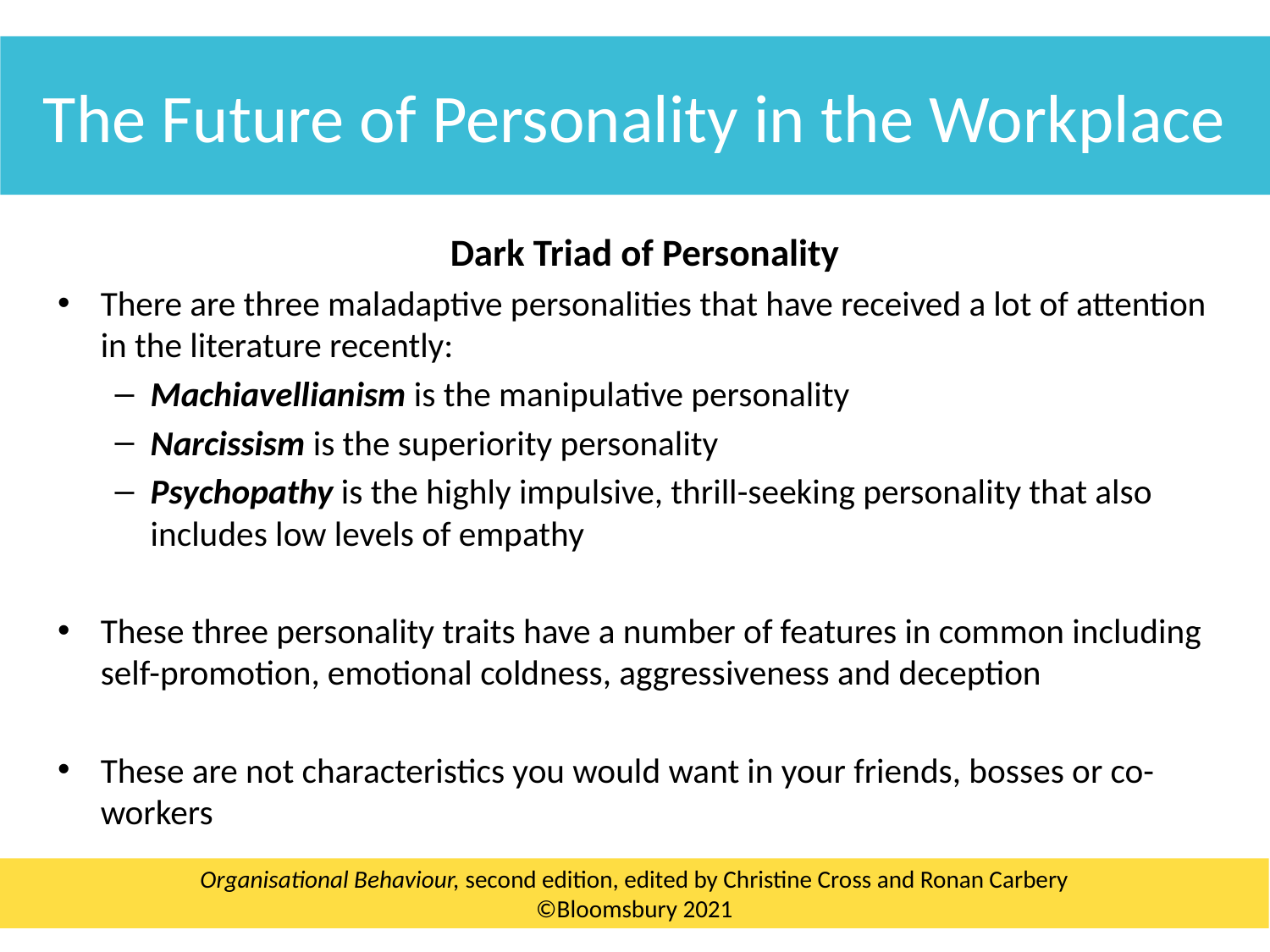

The Future of Personality in the Workplace
Dark Triad of Personality
There are three maladaptive personalities that have received a lot of attention in the literature recently:
Machiavellianism is the manipulative personality
Narcissism is the superiority personality
Psychopathy is the highly impulsive, thrill-seeking personality that also includes low levels of empathy

These three personality traits have a number of features in common including self-promotion, emotional coldness, aggressiveness and deception

These are not characteristics you would want in your friends, bosses or co-workers